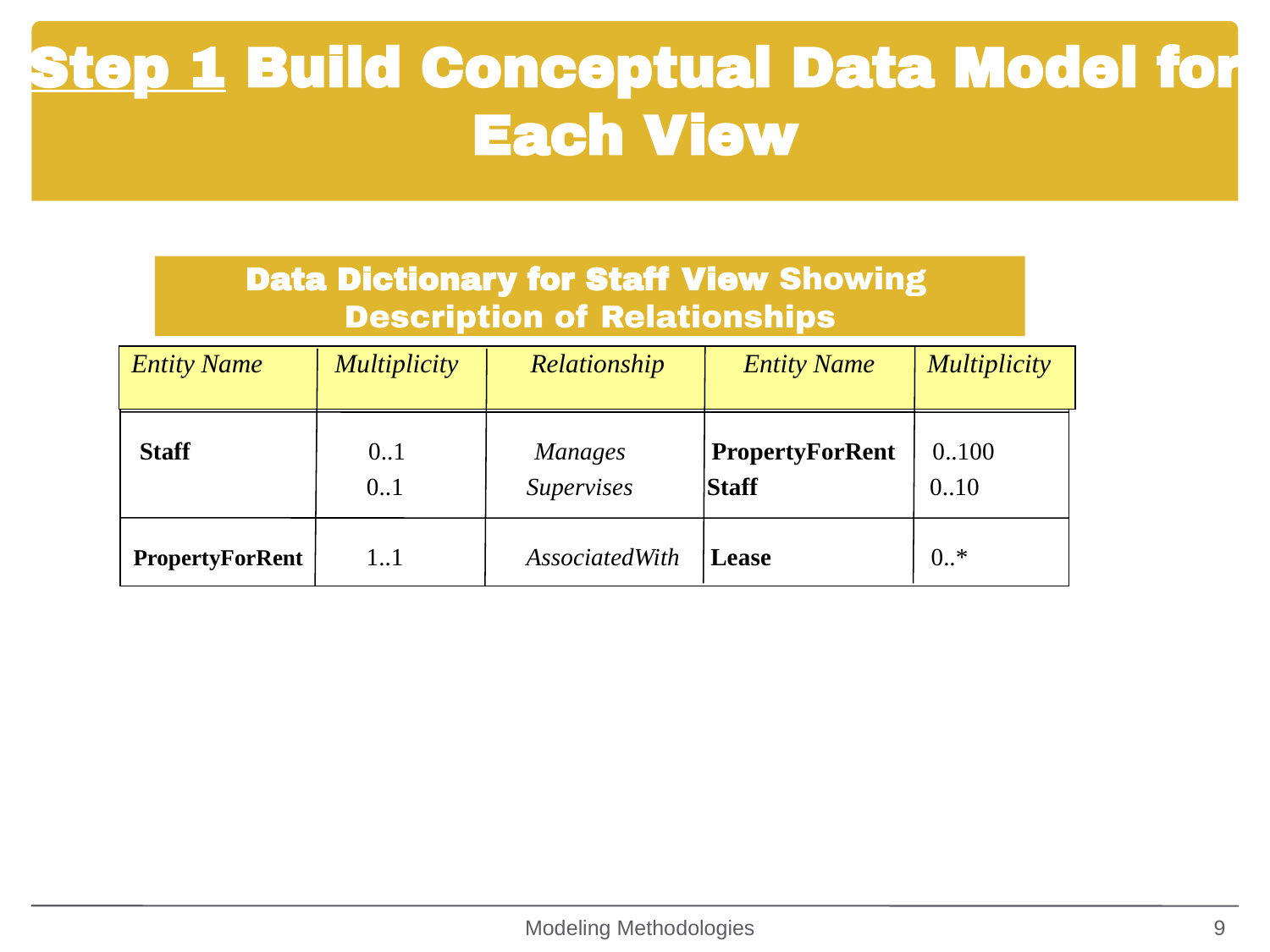

Step 1 Build Conceptual Data Model for Each View
Data Dictionary for Staff View Showing
Description of Relationships
Entity Name           Multiplicity           Relationship            Entity Name        Multiplicity

 Staff                             0..1                     Manages              PropertyForRent      0..100
                                      0..1                    Supervises            Staff                            0..10

PropertyForRent           1..1                    AssociatedWith     Lease                          0..*

Modeling Methodologies
9